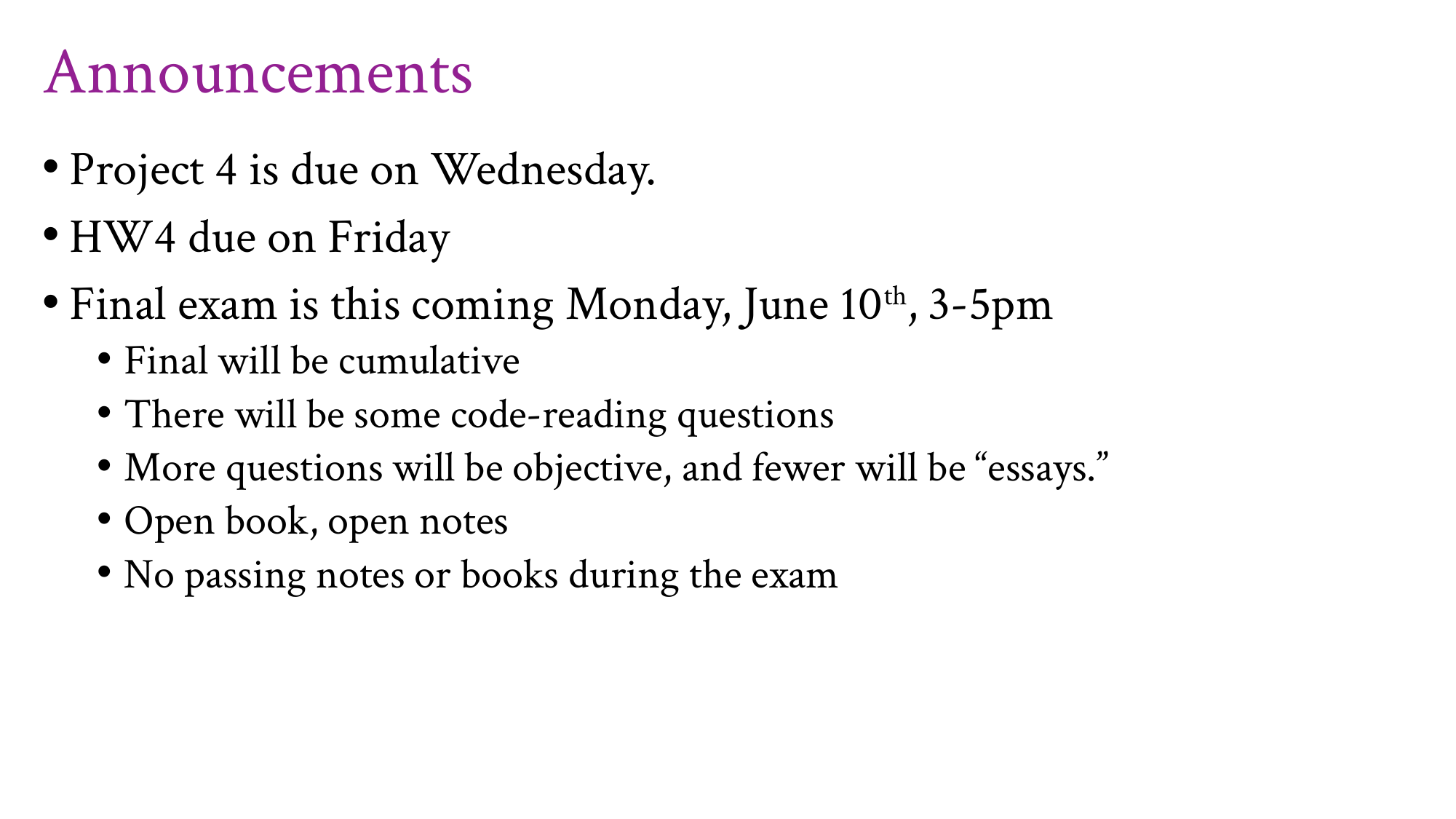

# Announcements
Project 4 is due on Wednesday.
HW4 due on Friday
Final exam is this coming Monday, June 10th, 3-5pm
Final will be cumulative
There will be some code-reading questions
More questions will be objective, and fewer will be “essays.”
Open book, open notes
No passing notes or books during the exam